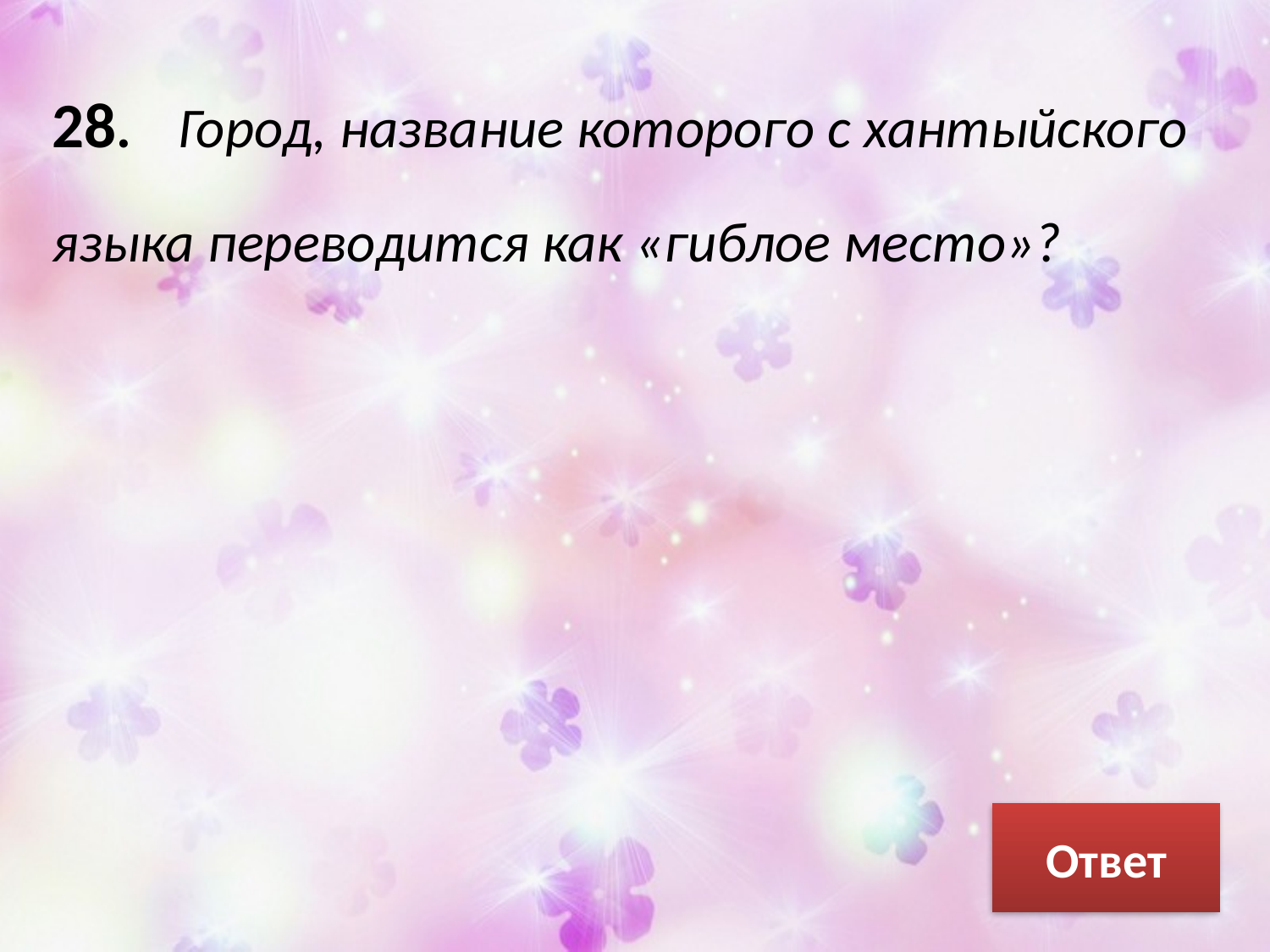

28.    Город, название которого с хантыйского языка переводится как «гиблое место»?
Ответ